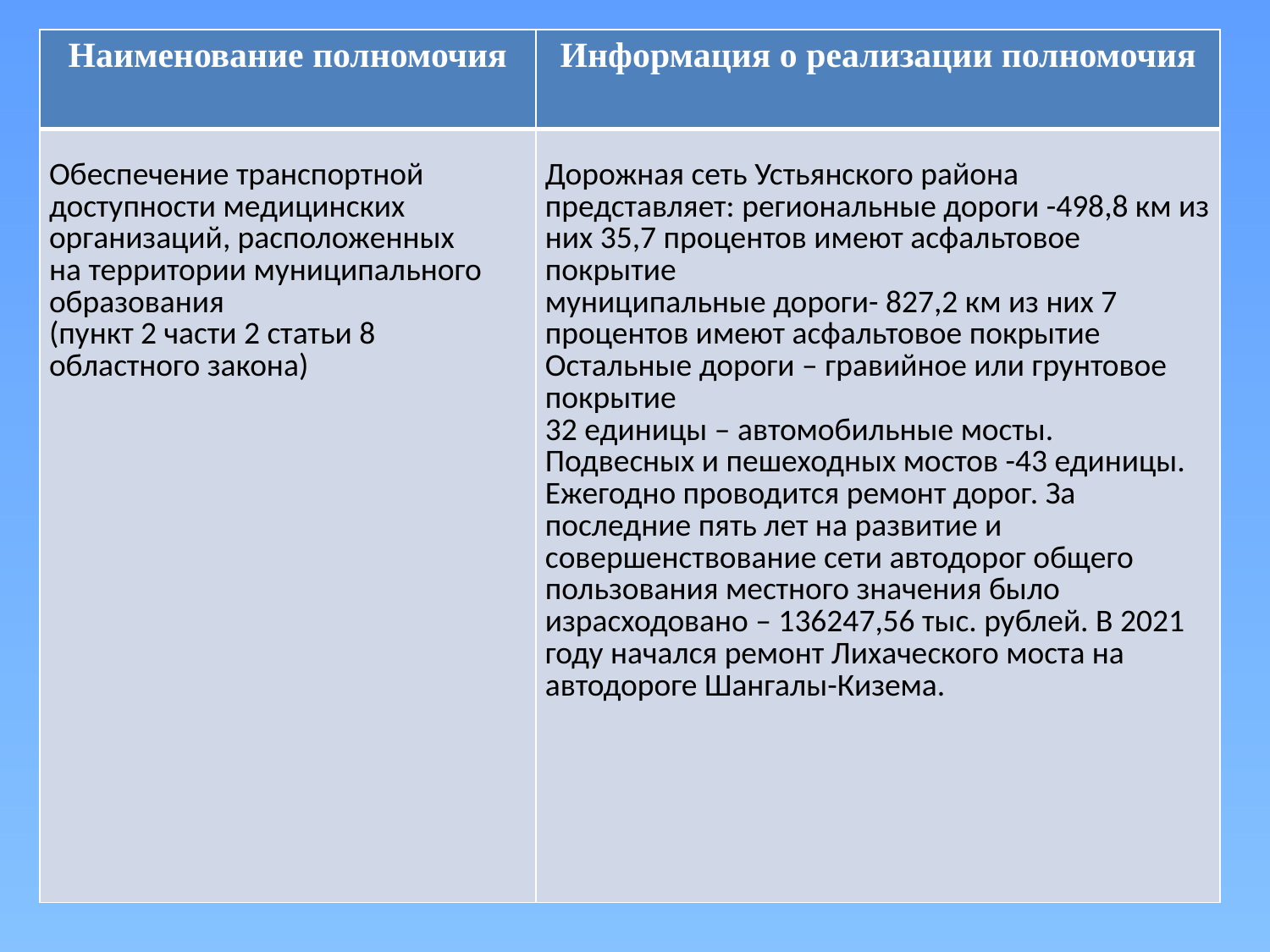

| Наименование полномочия | Информация о реализации полномочия |
| --- | --- |
| Обеспечение транспортной доступности медицинских организаций, расположенных на территории муниципального образования (пункт 2 части 2 статьи 8 областного закона) | Дорожная сеть Устьянского района представляет: региональные дороги -498,8 км из них 35,7 процентов имеют асфальтовое покрытие муниципальные дороги- 827,2 км из них 7 процентов имеют асфальтовое покрытие Остальные дороги – гравийное или грунтовое покрытие 32 единицы – автомобильные мосты. Подвесных и пешеходных мостов -43 единицы. Ежегодно проводится ремонт дорог. За последние пять лет на развитие и совершенствование сети автодорог общего пользования местного значения было израсходовано – 136247,56 тыс. рублей. В 2021 году начался ремонт Лихаческого моста на автодороге Шангалы-Кизема. |